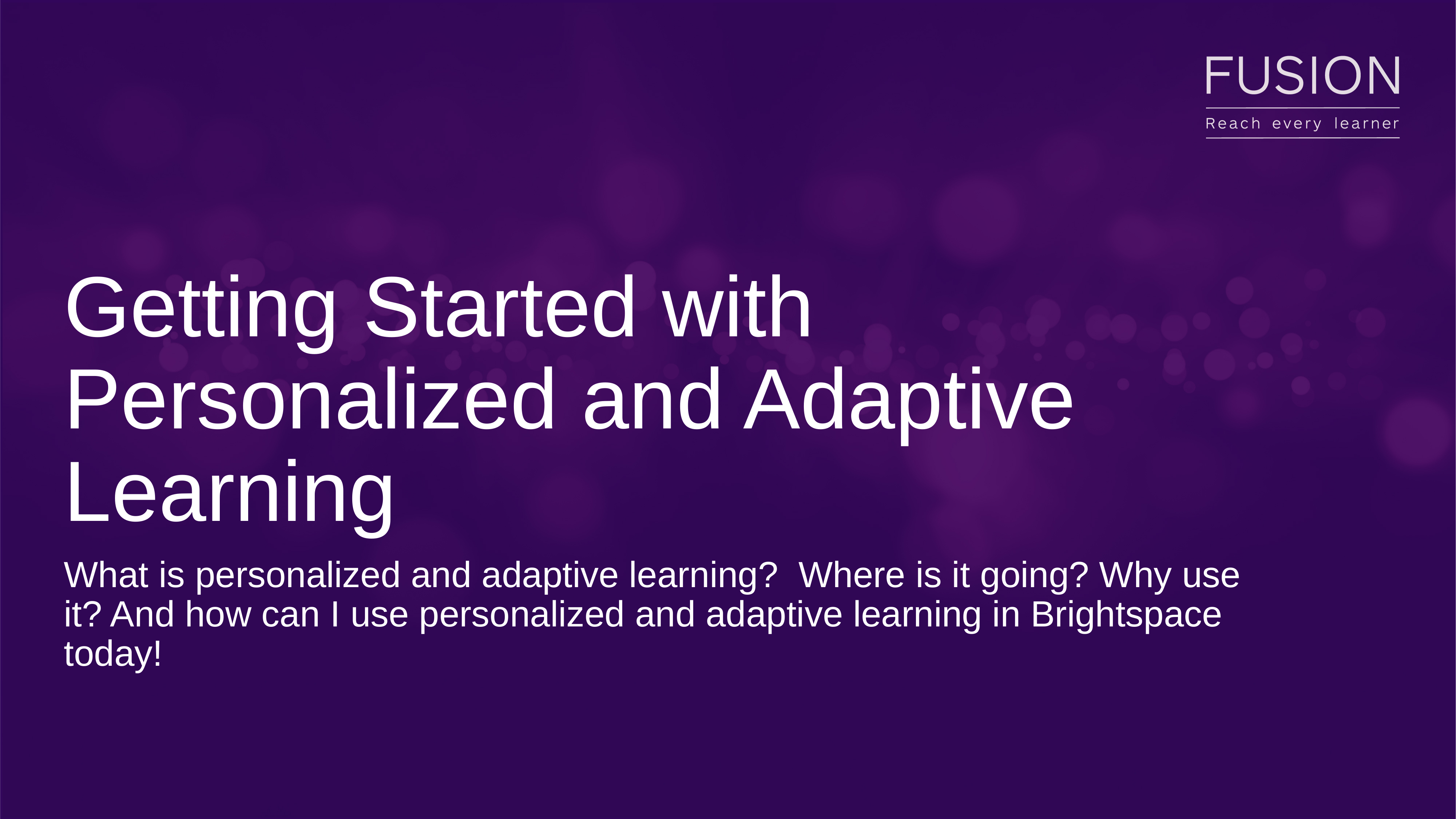

# Getting Started with Personalized and Adaptive Learning
What is personalized and adaptive learning?  Where is it going? Why use it? And how can I use personalized and adaptive learning in Brightspace today!